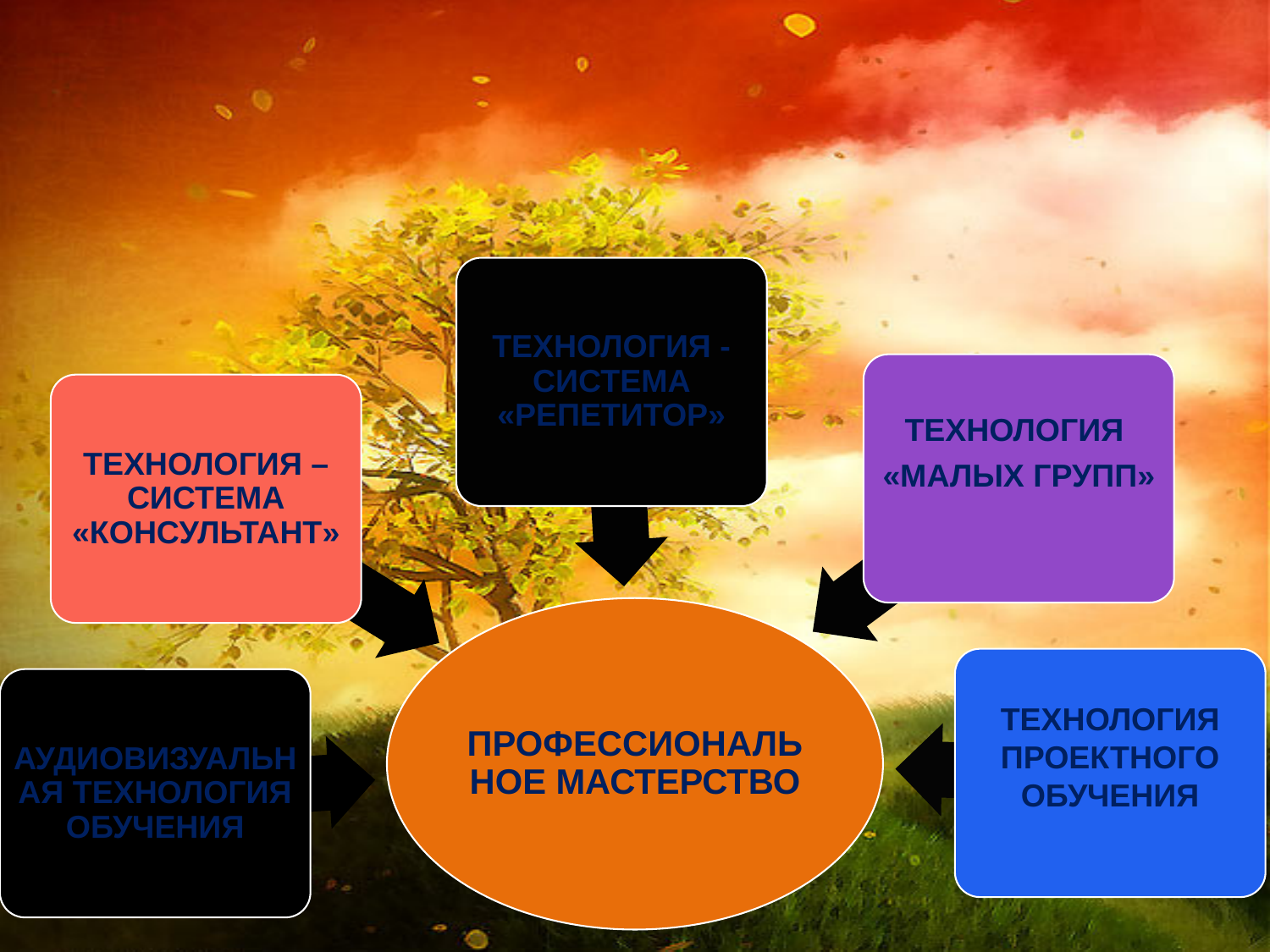

ПРОФЕССИОНАЛЬНОЕ МАСТЕРСТВО
АУДИОВИЗУАЛЬНАЯ ТЕХНОЛОГИЯ ОБУЧЕНИЯ
ТЕХНОЛОГИЯ –СИСТЕМА «КОНСУЛЬТАНТ»
ТЕХНОЛОГИЯ -СИСТЕМА «РЕПЕТИТОР»
ТЕХНОЛОГИЯ
«МАЛЫХ ГРУПП»

ТЕХНОЛОГИЯ ПРОЕКТНОГО ОБУЧЕНИЯ